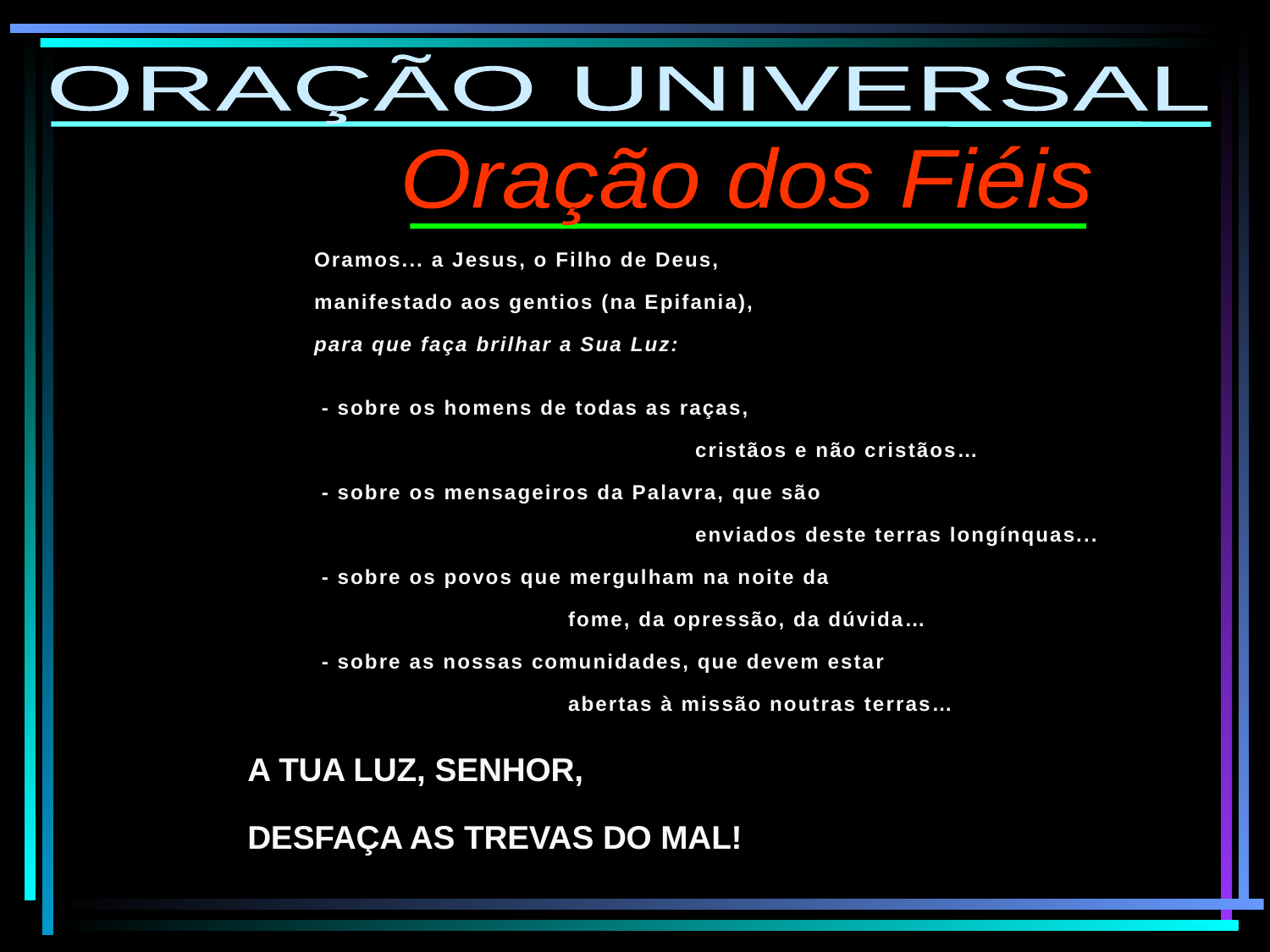

ORAÇÃO UNIVERSAL

Oração dos Fiéis

Oramos... a Jesus, o Filho de Deus,
manifestado aos gentios (na Epifania),
para que faça brilhar a Sua Luz:
 - sobre os homens de todas as raças,
	           		cristãos e não cristãos…
 - sobre os mensageiros da Palavra, que são 					enviados deste terras longínquas...
 - sobre os povos que mergulham na noite da
             		fome, da opressão, da dúvida…
 - sobre as nossas comunidades, que devem estar 				abertas à missão noutras terras…
A TUA LUZ, SENHOR,
DESFAÇA AS TREVAS DO MAL!